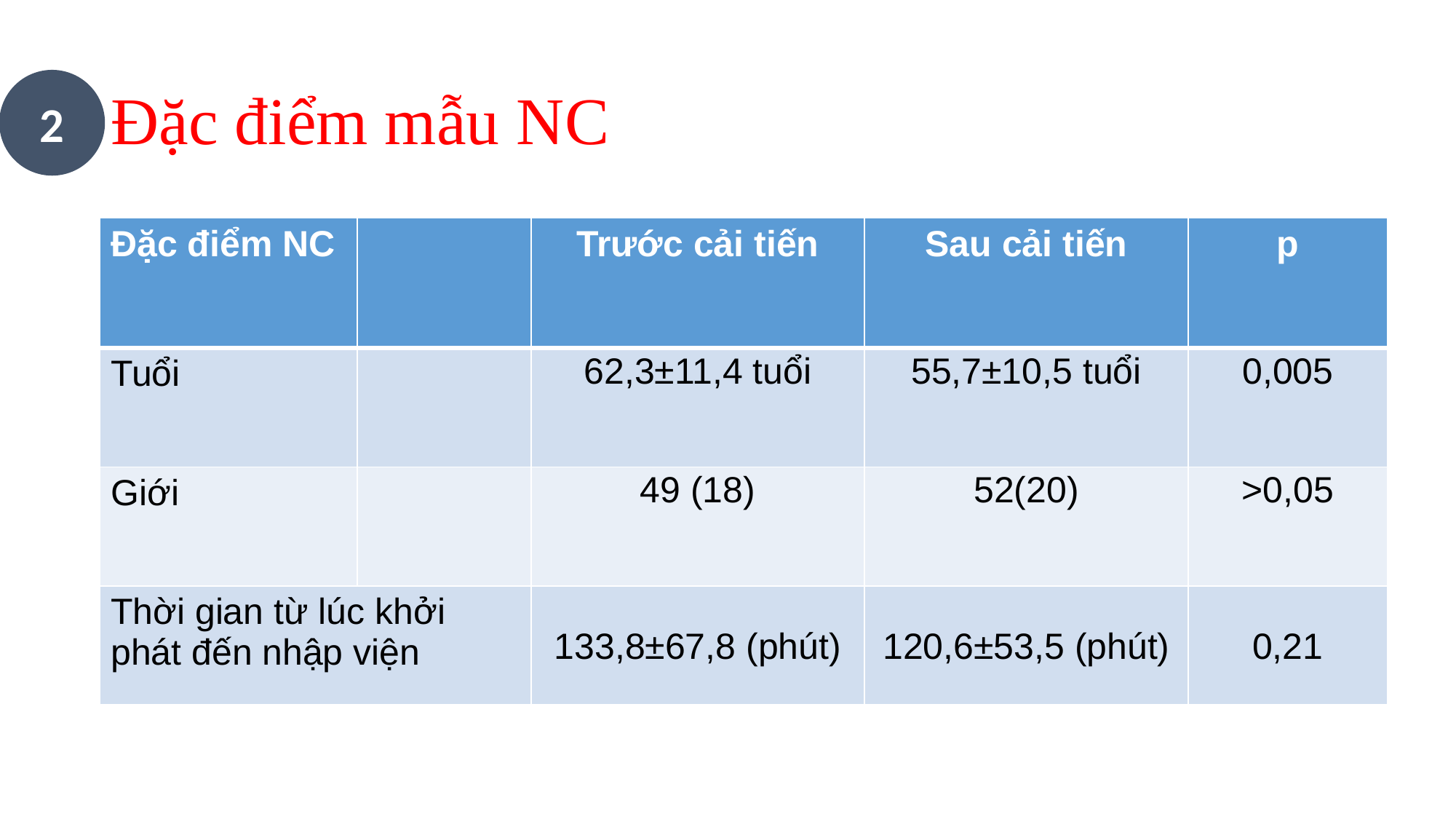

# Đặc điểm mẫu NC
2
| Đặc điểm NC |  | Trước cải tiến | Sau cải tiến | p |
| --- | --- | --- | --- | --- |
| Tuổi |  | 62,3±11,4 tuổi | 55,7±10,5 tuổi | 0,005 |
| Giới |  | 49 (18) | 52(20) | >0,05 |
| Thời gian từ lúc khởi phát đến nhập viện |  | 133,8±67,8 (phút) | 120,6±53,5 (phút) | 0,21 |